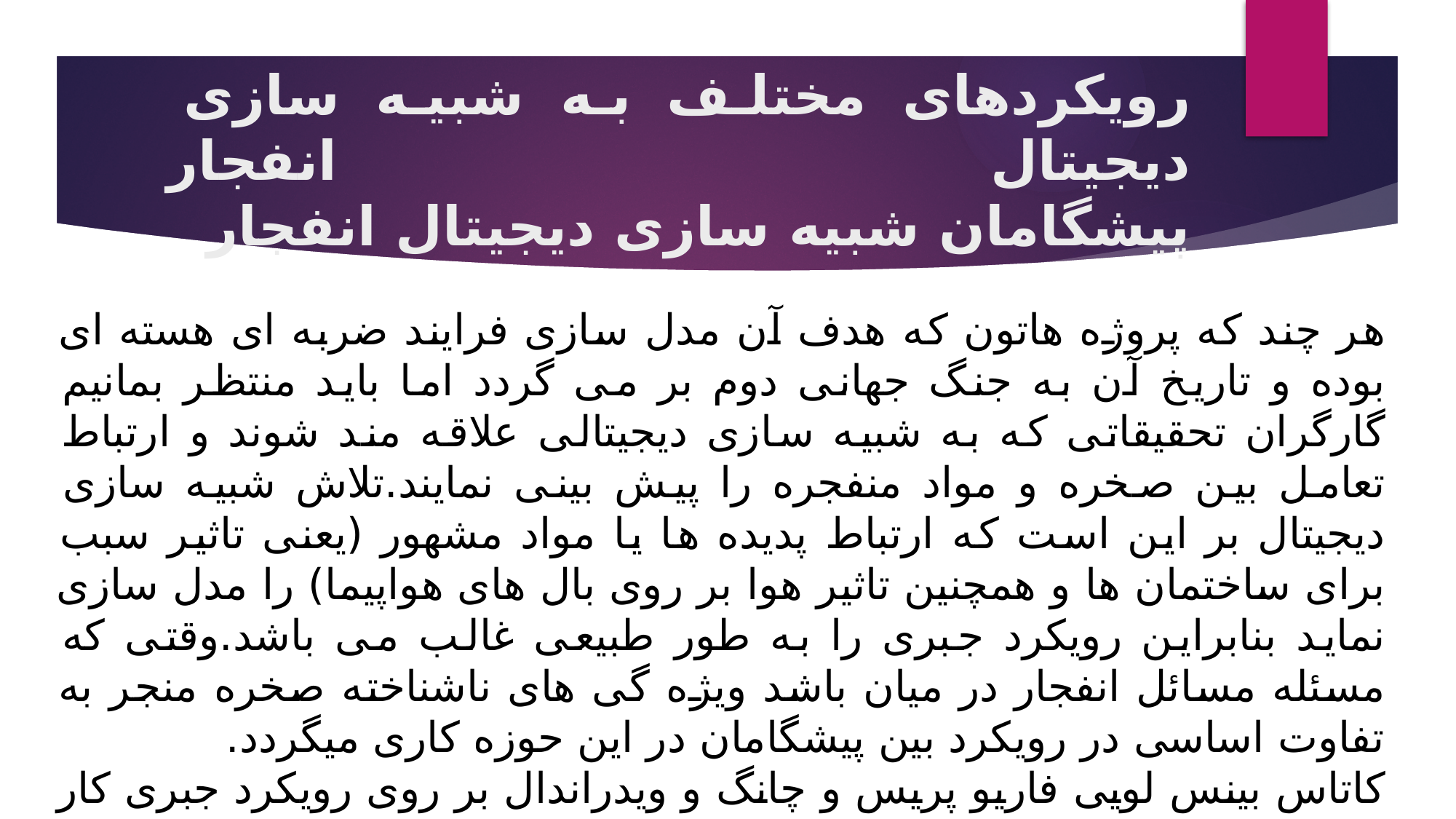

# رویکردهای مختلف به شبیه سازی دیجیتال انفجار پیشگامان شبیه سازی دیجیتال انفجار
هر چند که پروژه هاتون که هدف آن مدل سازی فرایند ضربه ای هسته ای بوده و تاریخ آن به جنگ جهانی دوم بر می گردد اما باید منتظر بمانیم گارگران تحقیقاتی که به شبیه سازی دیجیتالی علاقه مند شوند و ارتباط تعامل بین صخره و مواد منفجره را پیش بینی نمایند.تلاش شبیه سازی دیجیتال بر این است که ارتباط پدیده ها یا مواد مشهور (یعنی تاثیر سبب برای ساختمان ها و همچنین تاثیر هوا بر روی بال های هواپیما) را مدل سازی نماید بنابراین رویکرد جبری را به طور طبیعی غالب می باشد.وقتی که مسئله مسائل انفجار در میان باشد ویژه گی های ناشناخته صخره منجر به تفاوت اساسی در رویکرد بین پیشگامان در این حوزه کاری میگردد.
کاتاس بینس لویی فاریو پریس و چانگ و ویدراندال بر روی رویکرد جبری کار نمودند.
و در اروپا برنارد در اوایل قرن 1990 بر روی شبیه سازی کلی و مدل پیش بینی کننده کار نمود و بر روی نظریه های جبری تمرکز نمود.با توجه به ان زمان برای حل معادلات جبری رویکرد کاربردی را پیشنهاد نمود.